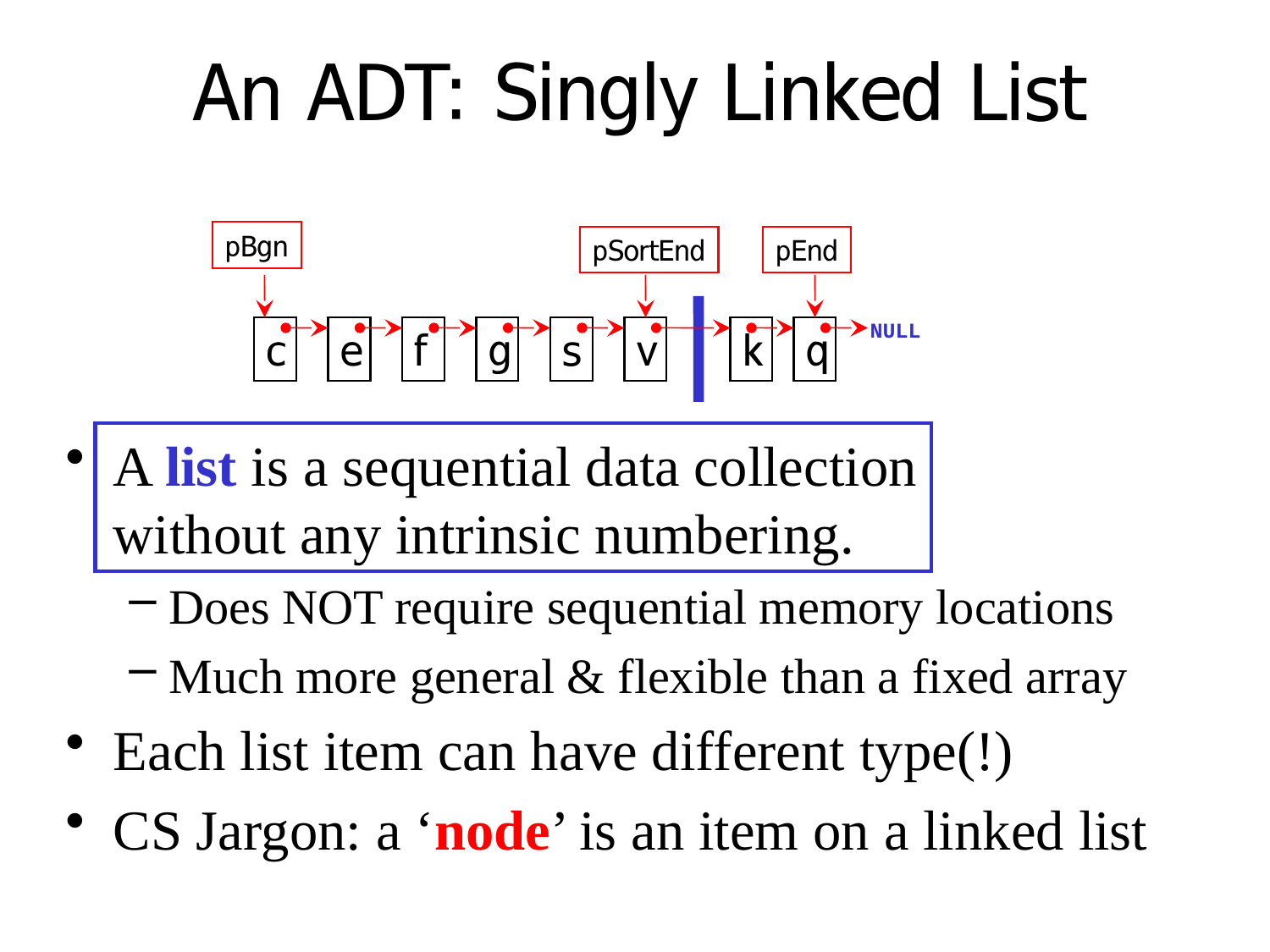

# An ADT: Singly Linked List
pBgn
pSortEnd
pEnd

NULL
c
e
f
g
s
v
k
q

A list is a sequential data collection
without any intrinsic numbering.
Does NOT require sequential memory locations
Much more general & flexible than a fixed array
Each list item can have different type(!)
CS Jargon: a ‘node’ is an item on a linked list